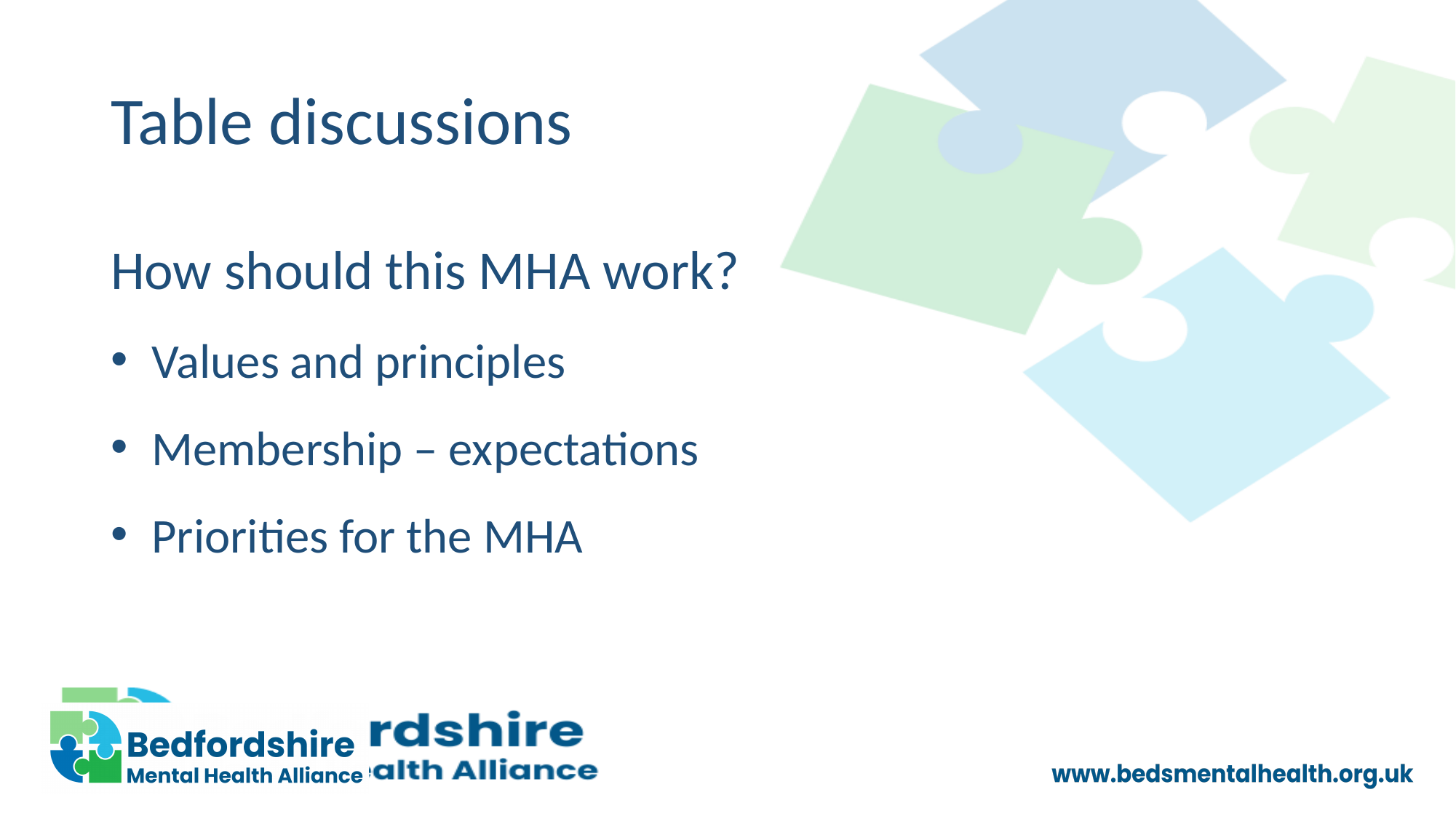

# Table discussions
How should this MHA work?
Values and principles
Membership – expectations
Priorities for the MHA